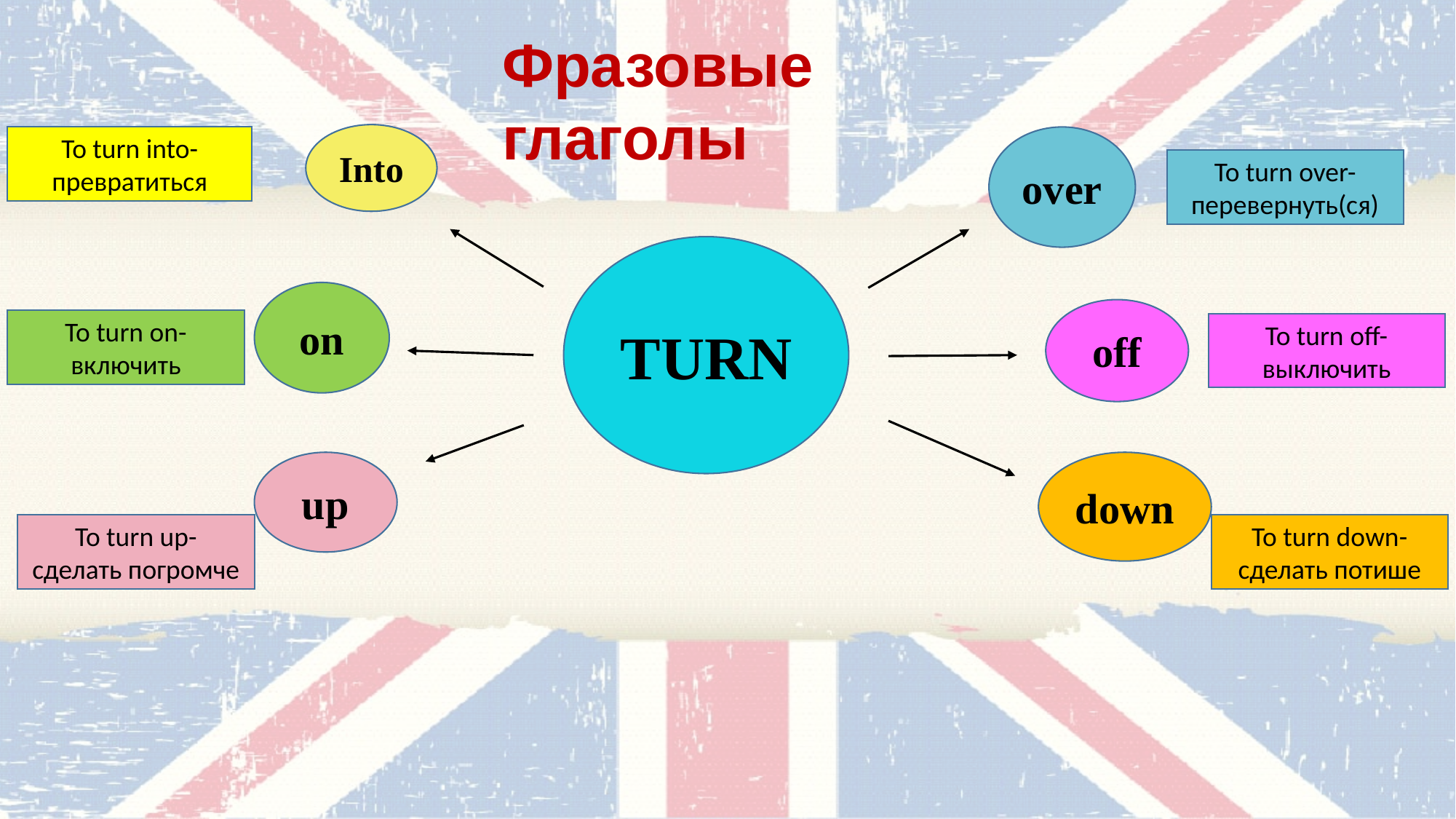

Фразовые глаголы

Into

To turn into-
превратиться
over
To turn over- перевернуть(ся)
TURN
on
off
To turn on-
включить
To turn off-выключить
up
down
To turn up-
сделать погромче
To turn down- сделать потише